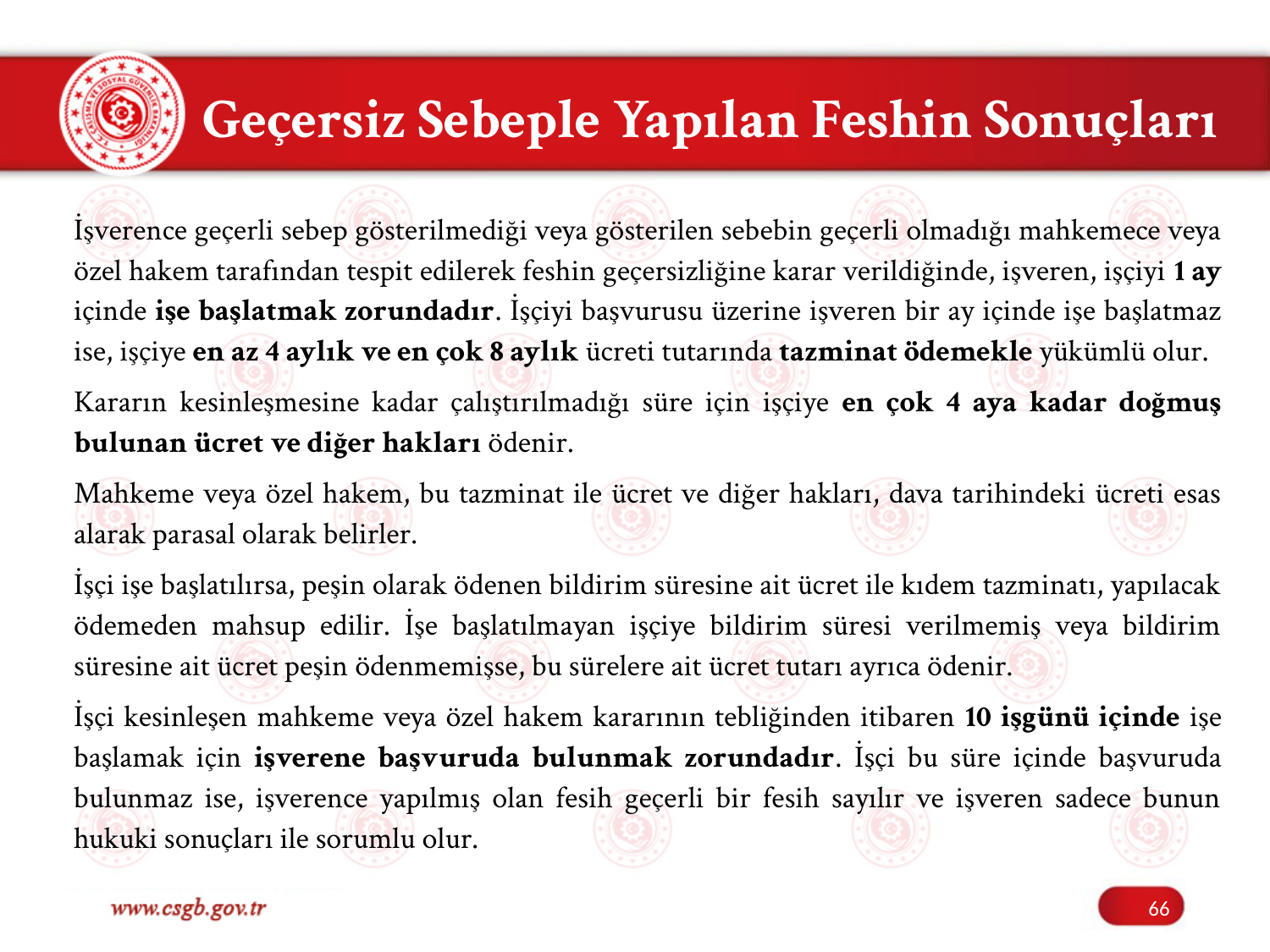

# Geçersiz Sebeple Yapılan Feshin Sonuçları
İşverence geçerli sebep gösterilmediği veya gösterilen sebebin geçerli olmadığı mahkemece veya özel hakem tarafından tespit edilerek feshin geçersizliğine karar verildiğinde, işveren, işçiyi 1 ay içinde işe başlatmak zorundadır. İşçiyi başvurusu üzerine işveren bir ay içinde işe başlatmaz ise, işçiye en az 4 aylık ve en çok 8 aylık ücreti tutarında tazminat ödemekle yükümlü olur.
Kararın kesinleşmesine kadar çalıştırılmadığı süre için işçiye en çok 4 aya kadar doğmuş bulunan ücret ve diğer hakları ödenir.
Mahkeme veya özel hakem, bu tazminat ile ücret ve diğer hakları, dava tarihindeki ücreti esas alarak parasal olarak belirler.
İşçi işe başlatılırsa, peşin olarak ödenen bildirim süresine ait ücret ile kıdem tazminatı, yapılacak ödemeden mahsup edilir. İşe başlatılmayan işçiye bildirim süresi verilmemiş veya bildirim süresine ait ücret peşin ödenmemişse, bu sürelere ait ücret tutarı ayrıca ödenir.
İşçi kesinleşen mahkeme veya özel hakem kararının tebliğinden itibaren 10 işgünü içinde işe başlamak için işverene başvuruda bulunmak zorundadır. İşçi bu süre içinde başvuruda bulunmaz ise, işverence yapılmış olan fesih geçerli bir fesih sayılır ve işveren sadece bunun hukuki sonuçları ile sorumlu olur.
66